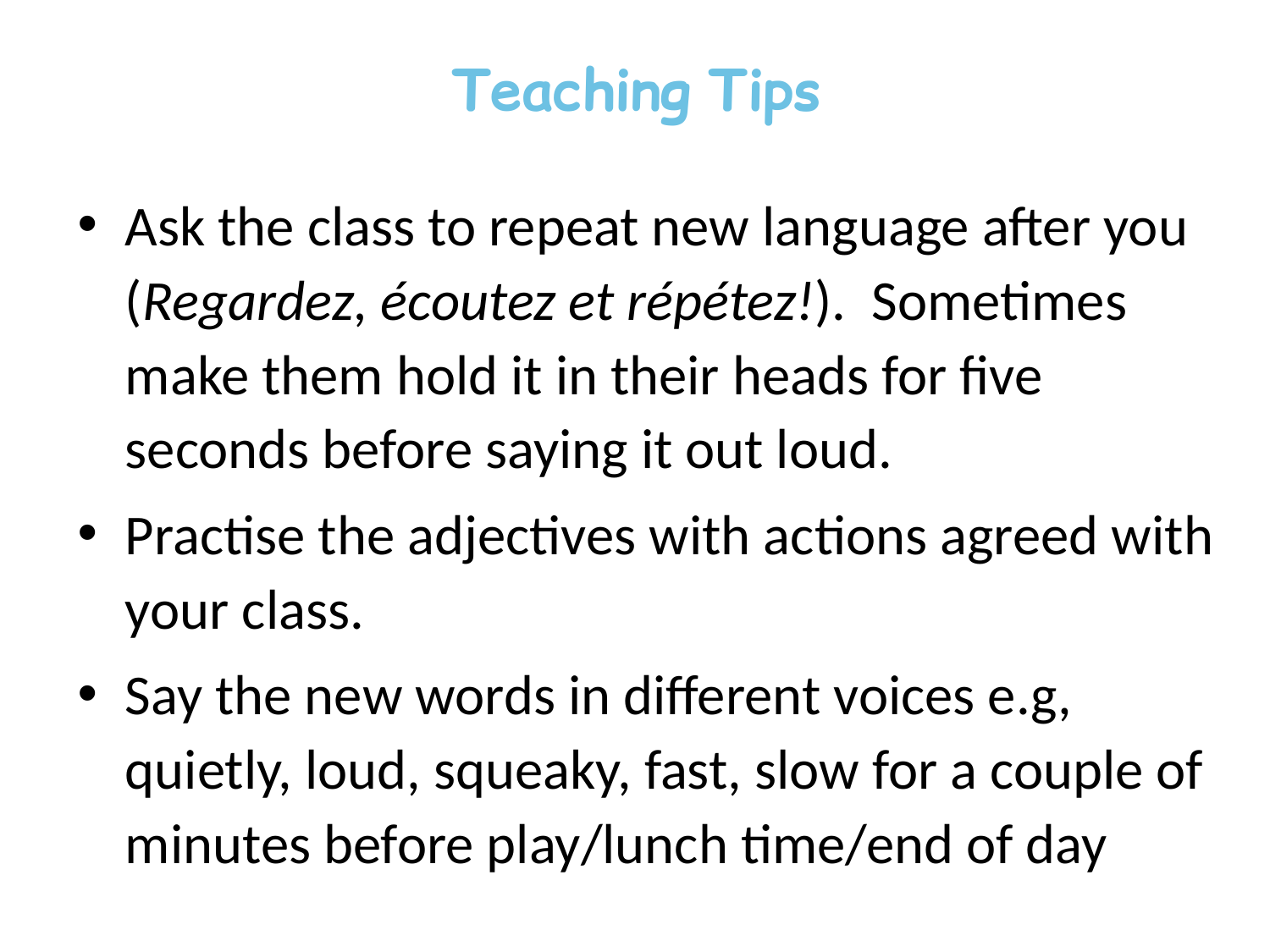

# Teaching Tips
Ask the class to repeat new language after you (Regardez, écoutez et répétez!).  Sometimes make them hold it in their heads for five seconds before saying it out loud.
Practise the adjectives with actions agreed with your class.
Say the new words in different voices e.g, quietly, loud, squeaky, fast, slow for a couple of minutes before play/lunch time/end of day